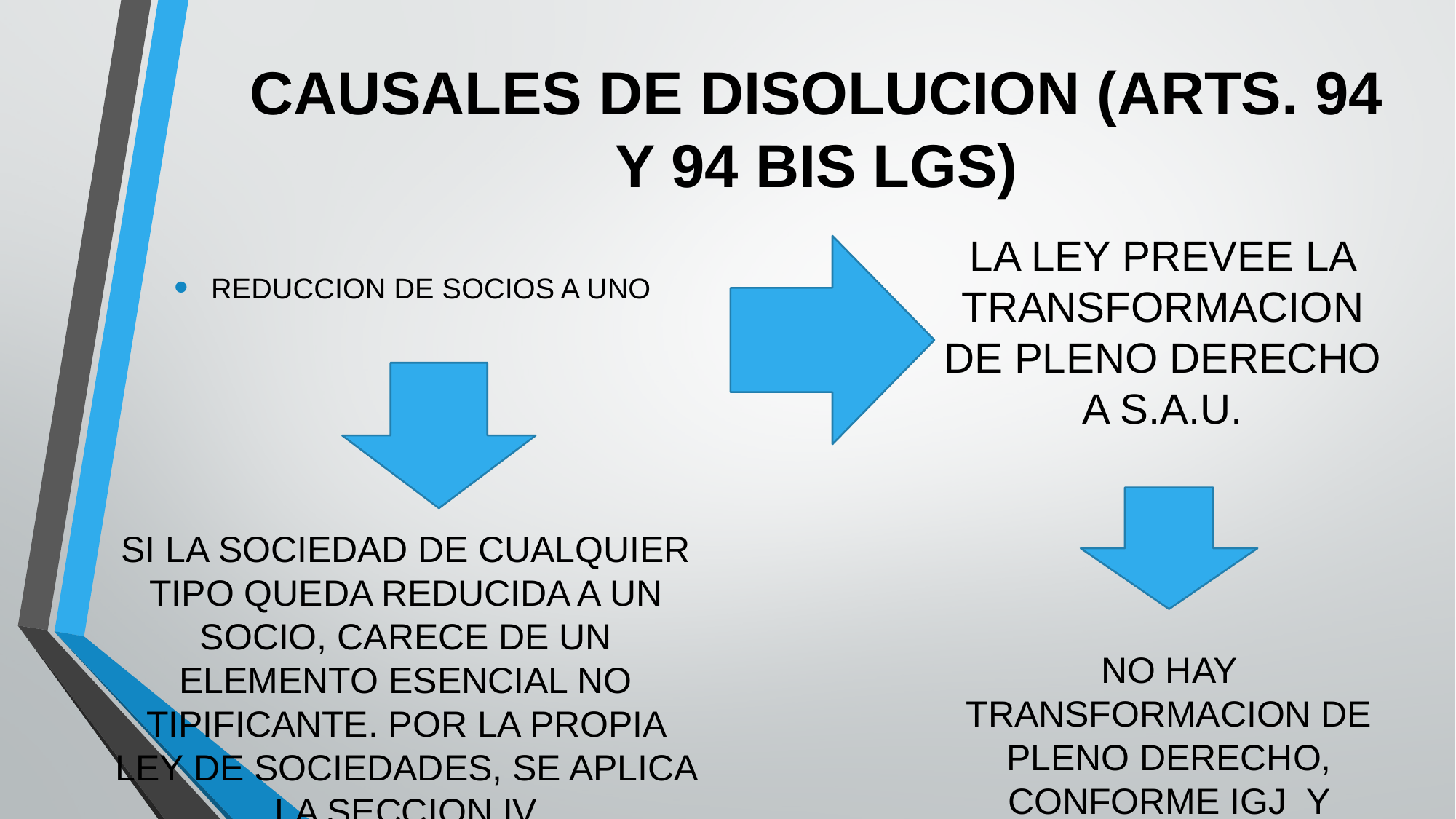

# CAUSALES DE DISOLUCION (ARTS. 94 Y 94 BIS LGS)
LA LEY PREVEE LA TRANSFORMACION DE PLENO DERECHO A S.A.U.

REDUCCION DE SOCIOS A UNO

SI LA SOCIEDAD DE CUALQUIER TIPO QUEDA REDUCIDA A UN SOCIO, CARECE DE UN ELEMENTO ESENCIAL NO TIPIFICANTE. POR LA PROPIA LEY DE SOCIEDADES, SE APLICA LA SECCION IV
NO HAY TRANSFORMACION DE PLENO DERECHO, CONFORME IGJ  Y DOCTRINA